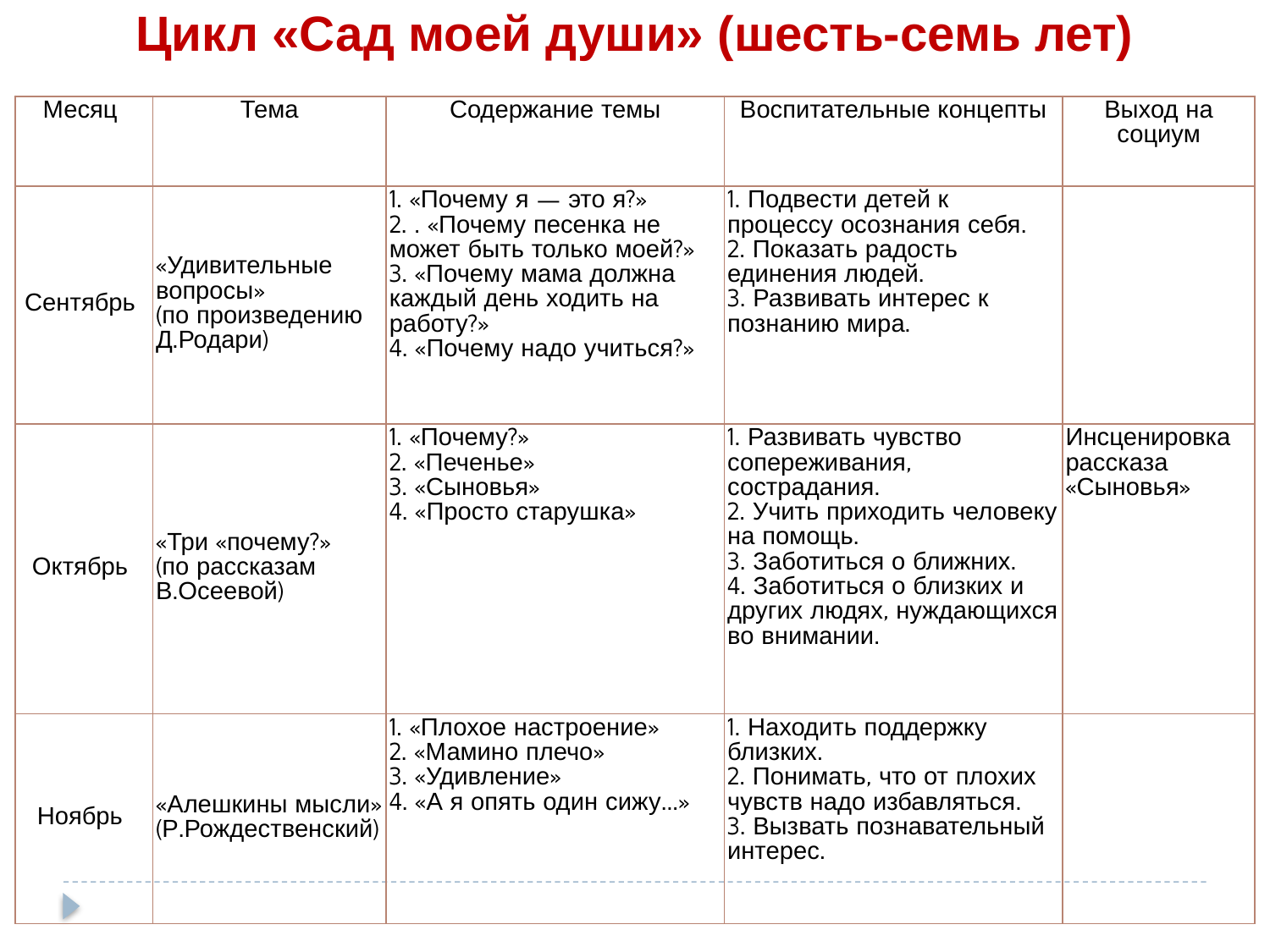

Цикл «Сад моей души» (шесть-семь лет)

| Месяц | Тема | Содержание темы | Воспитательные концепты | Выход на социум |
| --- | --- | --- | --- | --- |
| Сентябрь | «Удивительные вопросы» (по произведению Д.Родари) | 1. «Почему я — это я?» 2. . «Почему песенка не может быть только моей?» 3. «Почему мама должна каждый день ходить на работу?» 4. «Почему надо учиться?» | 1. Подвести детей к процессу осознания себя. 2. Показать радость единения людей. 3. Развивать интерес к познанию мира. |  |
| Октябрь | «Три «почему?» (по рассказам В.Осеевой) | 1. «Почему?» 2. «Печенье» 3. «Сыновья» 4. «Просто старушка» | 1. Развивать чувство сопереживания, сострадания. 2. Учить приходить человеку на помощь. 3. Заботиться о ближних. 4. Заботиться о близких и других людях, нуждающихся во внимании. | Инсценировка рассказа «Сыновья» |
| Ноябрь | «Алешкины мысли» (Р.Рождественский) | 1. «Плохое настроение» 2. «Мамино плечо» 3. «Удивление» 4. «А я опять один сижу...» | 1. Находить поддержку близких. 2. Понимать, что от плохих чувств надо избавляться. 3. Вызвать познавательный интерес. |  |